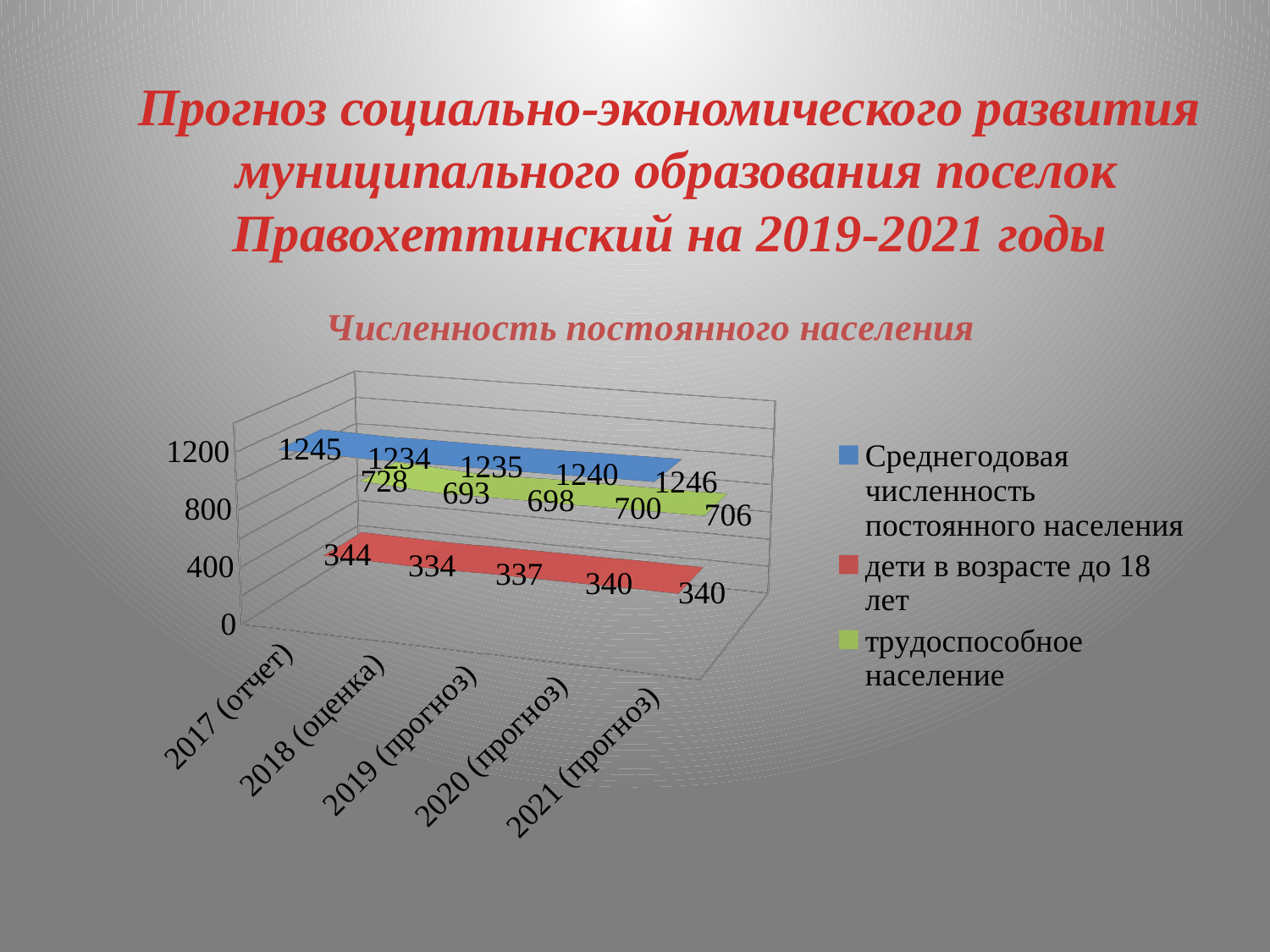

Прогноз социально-экономического развития  муниципального образования поселок Правохеттинский на 2019-2021 годы

[unsupported chart]